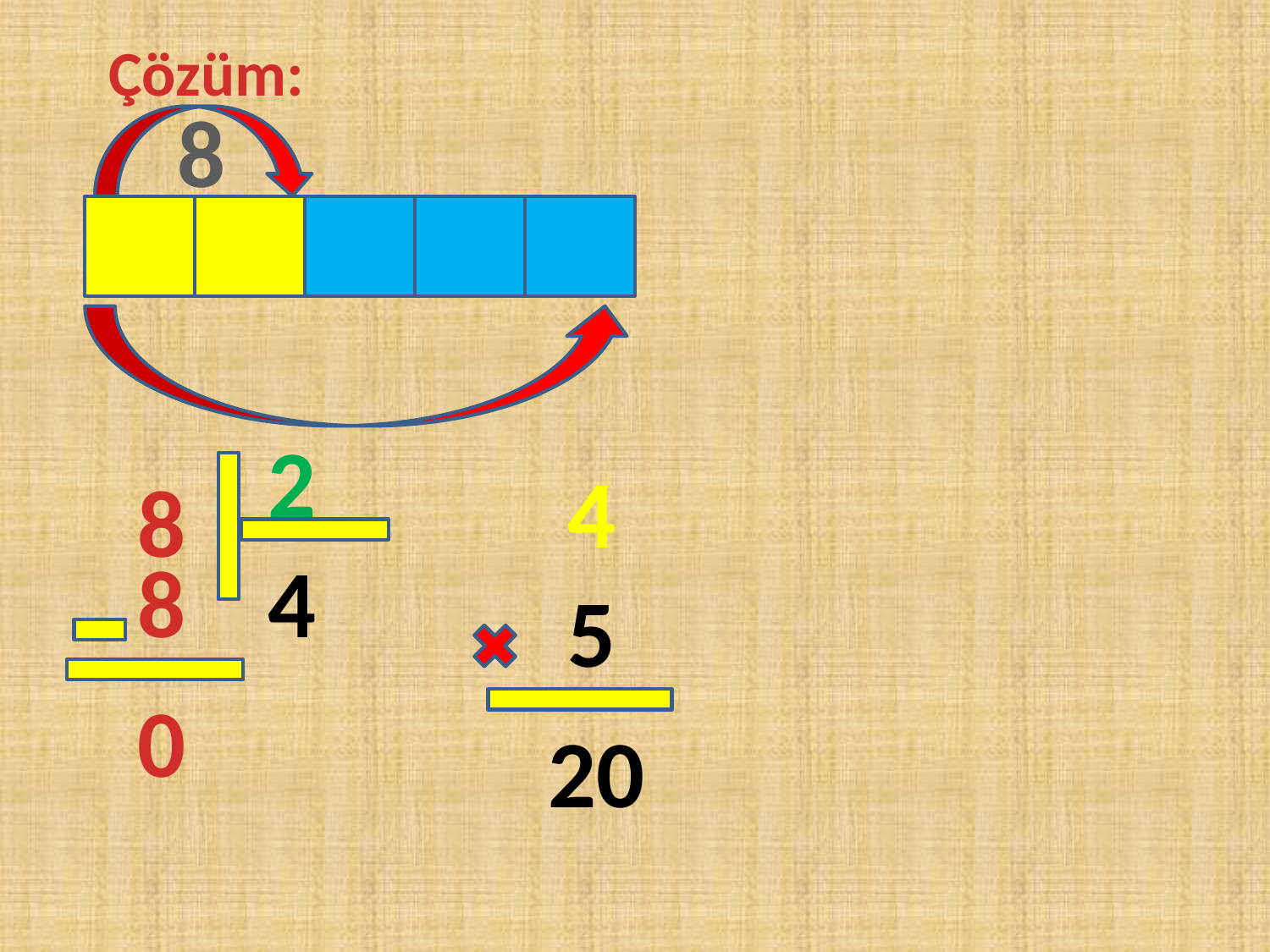

Çözüm:
8

2
4
8

8
4
5

0
20